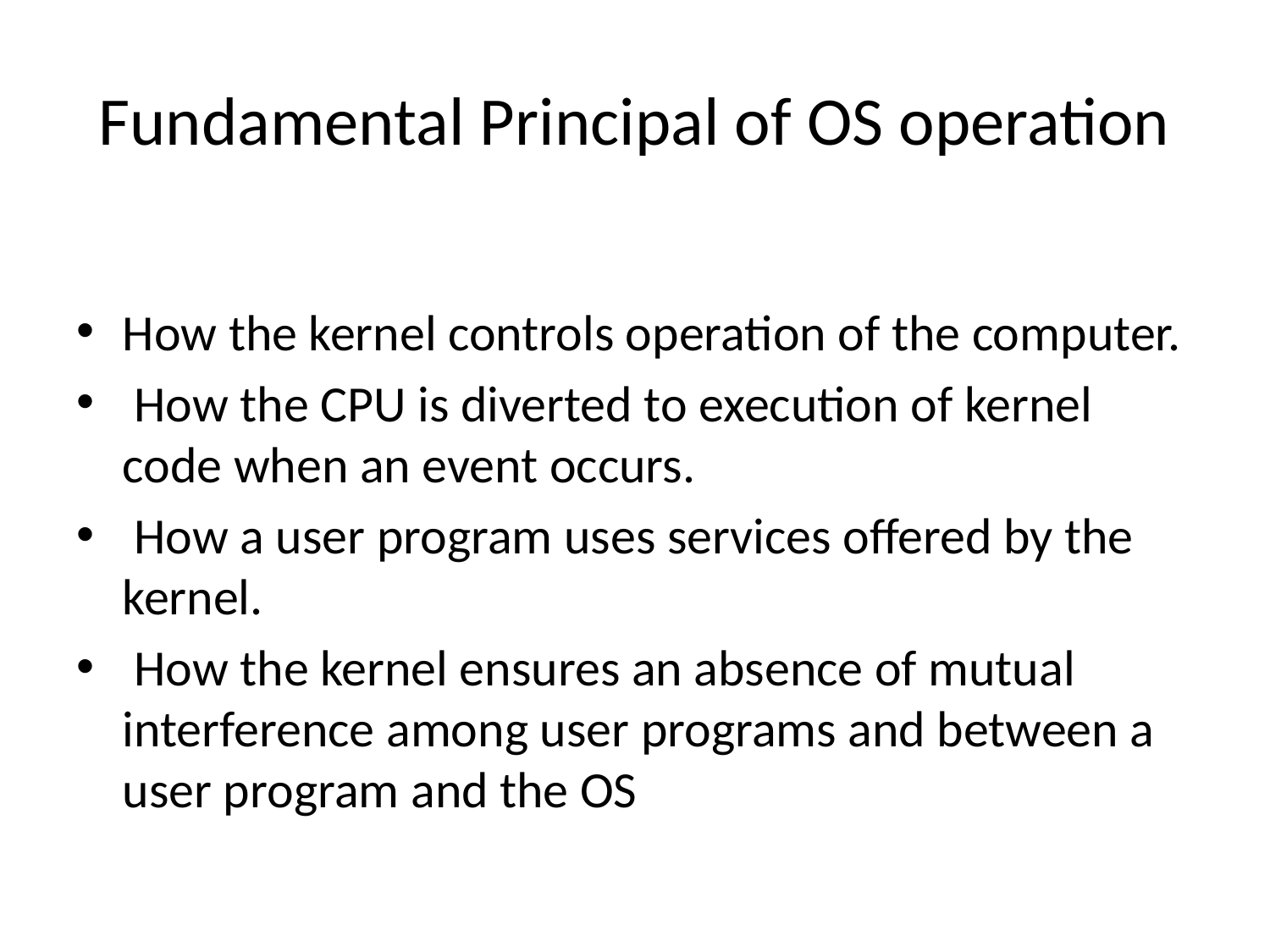

# Fundamental Principal of OS operation

How the kernel controls operation of the computer.
 How the CPU is diverted to execution of kernel code when an event occurs.
 How a user program uses services offered by the kernel.
 How the kernel ensures an absence of mutual interference among user programs and between a user program and the OS